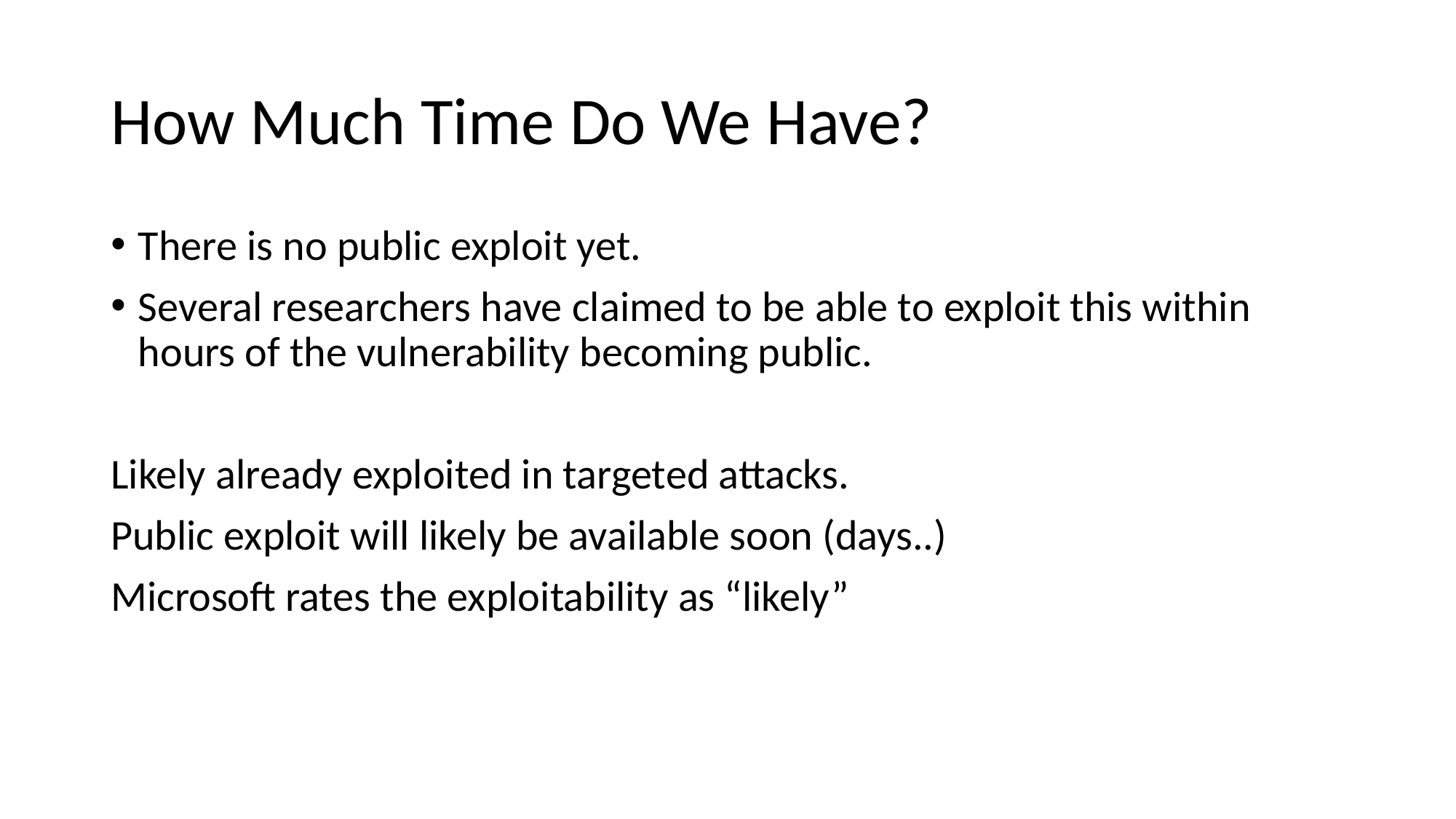

# How Much Time Do We Have?
There is no public exploit yet.
Several researchers have claimed to be able to exploit this within hours of the vulnerability becoming public.

Likely already exploited in targeted attacks.
Public exploit will likely be available soon (days..)
Microsoft rates the exploitability as “likely”